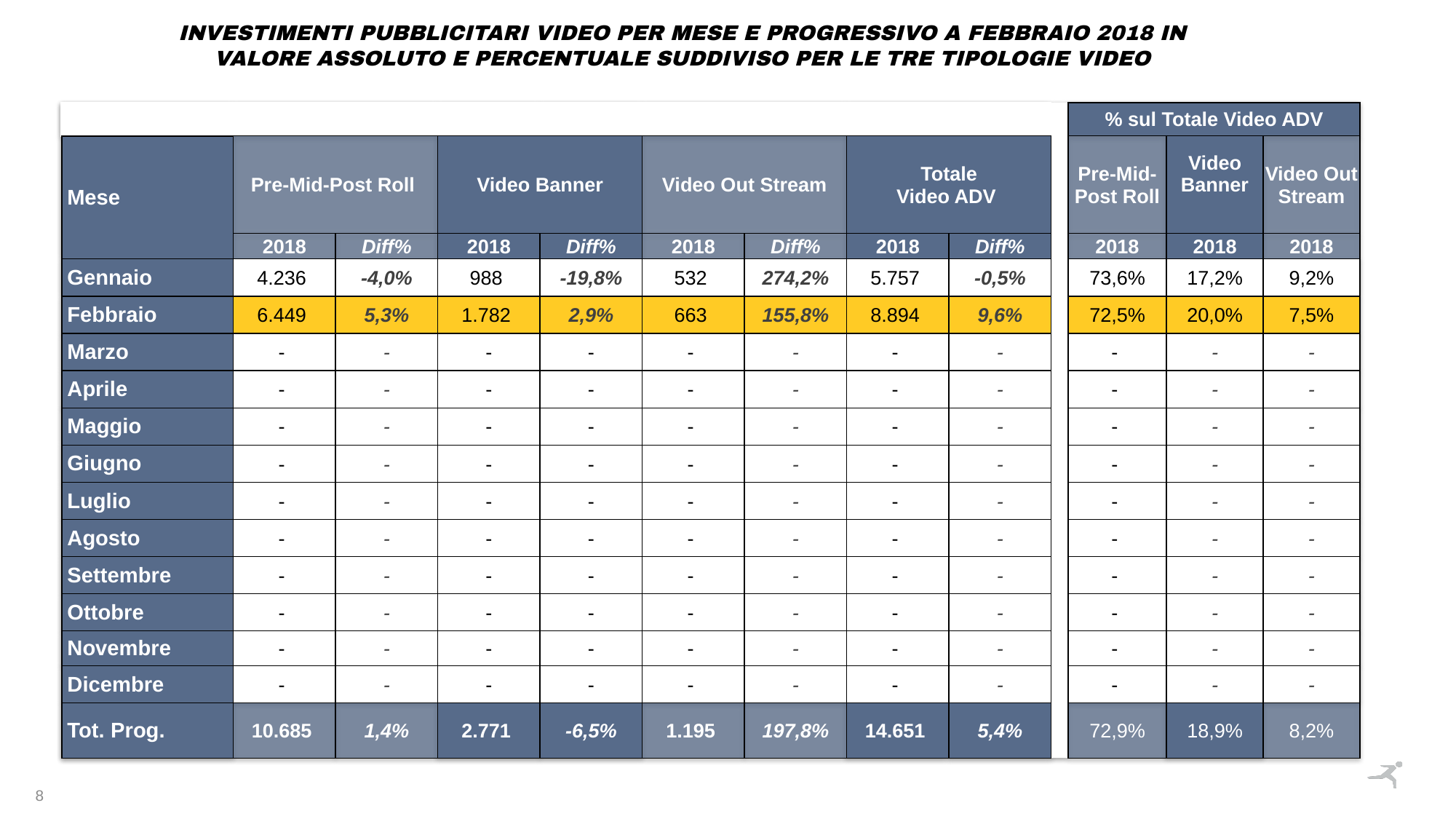

INVESTIMENTI PUBBLICITARI VIDEO per mese e progressivo A FEBBRAIO 2018 in valore assoluto e percentuale suddiviso per le TRE tipologie video
|  |  |  |  |  |  |  |  |  |  | % sul Totale Video ADV |  |  |
| --- | --- | --- | --- | --- | --- | --- | --- | --- | --- | --- | --- | --- |
| Mese | Pre-Mid-Post Roll |  | Video Banner |  | Video Out Stream |  | Totale Video ADV |  |  | Pre-Mid-Post Roll | Video Banner | Video Out Stream |
|  | 2018 | Diff% | 2018 | Diff% | 2018 | Diff% | 2018 | Diff% |  | 2018 | 2018 | 2018 |
| Gennaio | 4.236 | -4,0% | 988 | -19,8% | 532 | 274,2% | 5.757 | -0,5% |  | 73,6% | 17,2% | 9,2% |
| Febbraio | 6.449 | 5,3% | 1.782 | 2,9% | 663 | 155,8% | 8.894 | 9,6% |  | 72,5% | 20,0% | 7,5% |
| Marzo | - | - | - | - | - | - | - | - |  | - | - | - |
| Aprile | - | - | - | - | - | - | - | - |  | - | - | - |
| Maggio | - | - | - | - | - | - | - | - |  | - | - | - |
| Giugno | - | - | - | - | - | - | - | - |  | - | - | - |
| Luglio | - | - | - | - | - | - | - | - |  | - | - | - |
| Agosto | - | - | - | - | - | - | - | - |  | - | - | - |
| Settembre | - | - | - | - | - | - | - | - |  | - | - | - |
| Ottobre | - | - | - | - | - | - | - | - |  | - | - | - |
| Novembre | - | - | - | - | - | - | - | - |  | - | - | - |
| Dicembre | - | - | - | - | - | - | - | - |  | - | - | - |
| Tot. Prog. | 10.685 | 1,4% | 2.771 | -6,5% | 1.195 | 197,8% | 14.651 | 5,4% |  | 72,9% | 18,9% | 8,2% |
8